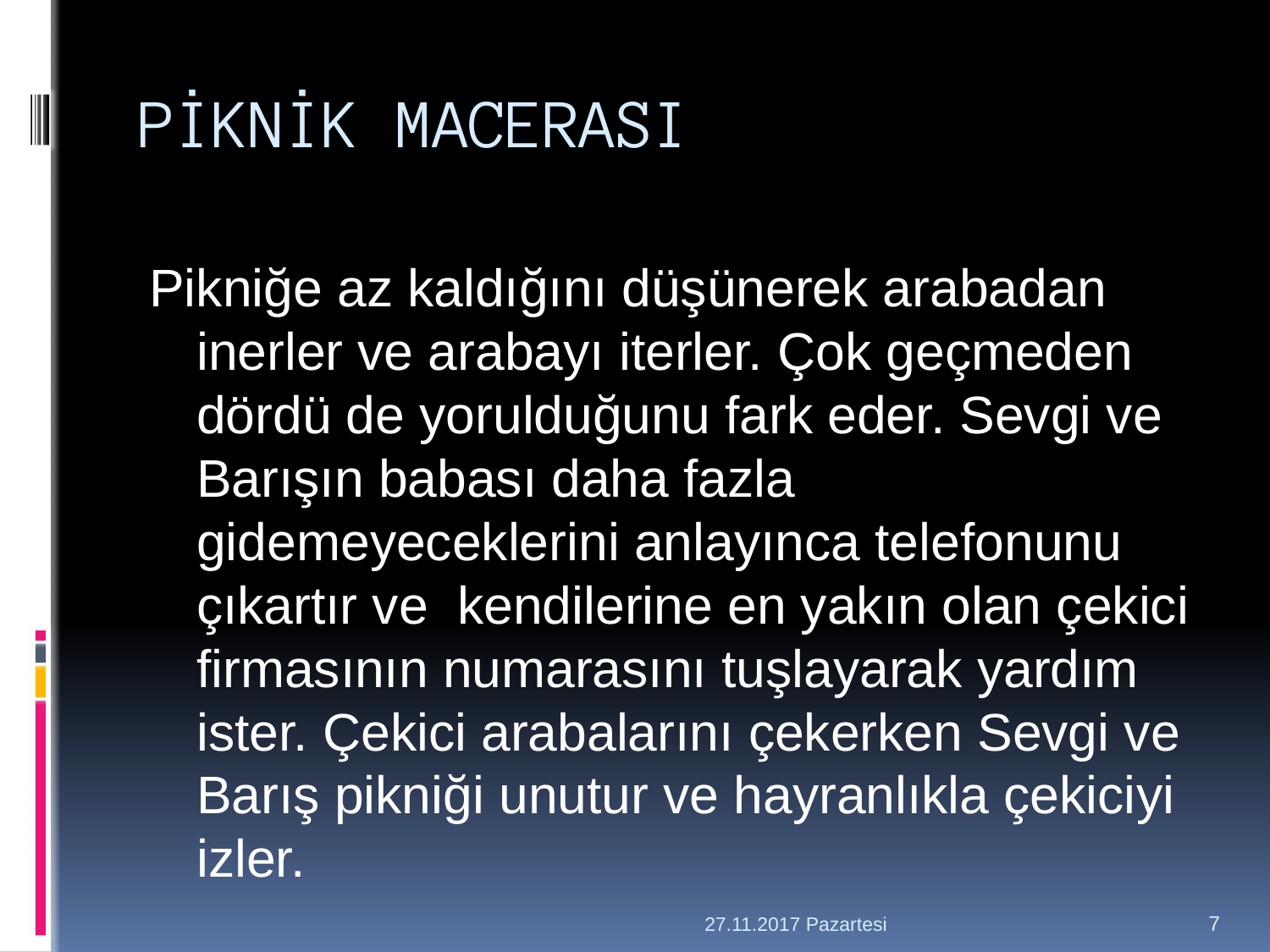

# PİKNİK MACERASI
Pikniğe az kaldığını düşünerek arabadan inerler ve arabayı iterler. Çok geçmeden dördü de yorulduğunu fark eder. Sevgi ve Barışın babası daha fazla gidemeyeceklerini anlayınca telefonunu çıkartır ve  kendilerine en yakın olan çekici firmasının numarasını tuşlayarak yardım ister. Çekici arabalarını çekerken Sevgi ve Barış pikniği unutur ve hayranlıkla çekiciyi izler.
27.11.2017 Pazartesi
7